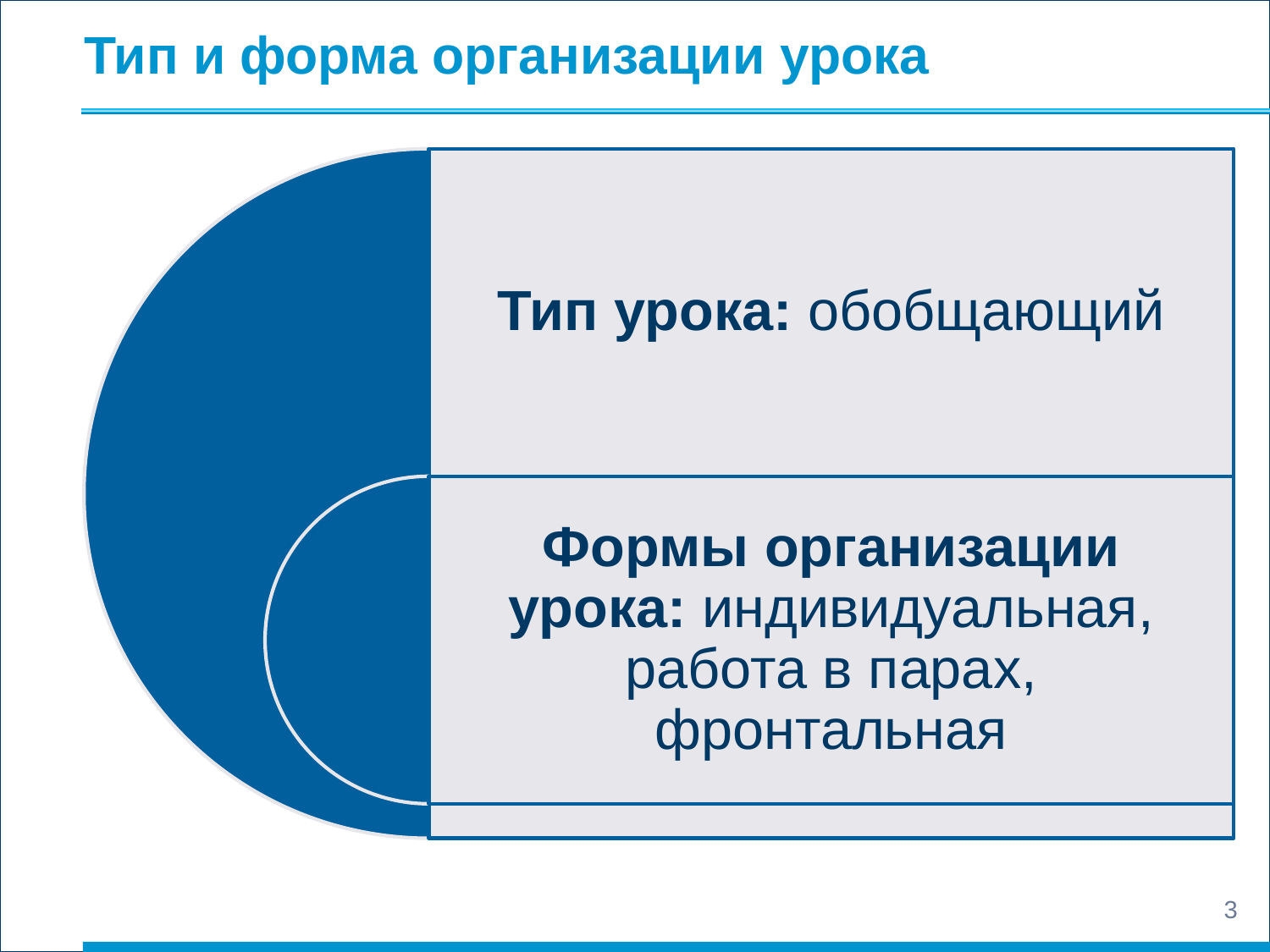

# Тип и форма организации урока
Тип урока: обобщающий
Формы организации урока: индивидуальная, работа в парах, фронтальная
3